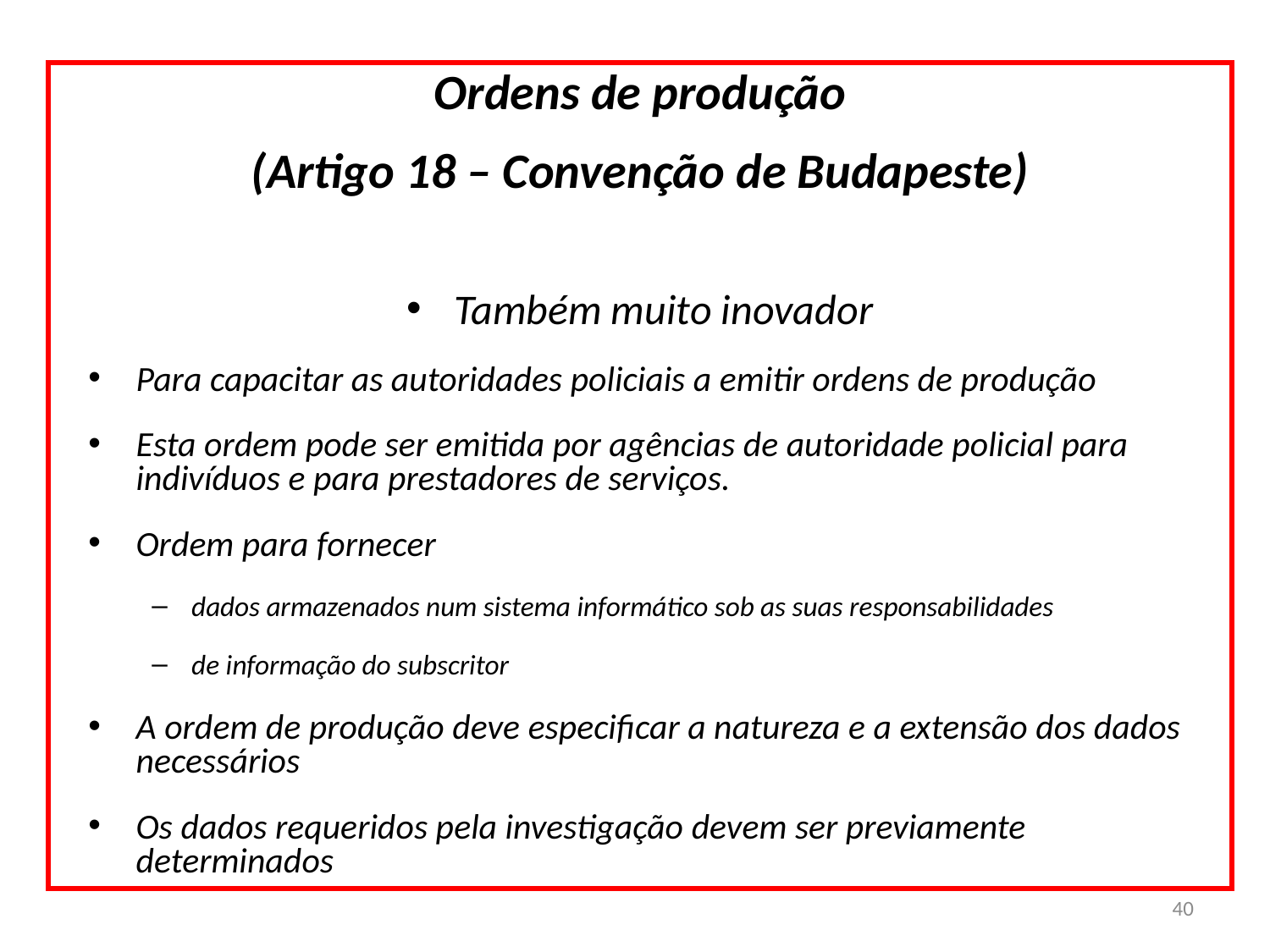

Ordens de produção
(Artigo 18 – Convenção de Budapeste)

Também muito inovador
Para capacitar as autoridades policiais a emitir ordens de produção
Esta ordem pode ser emitida por agências de autoridade policial para indivíduos e para prestadores de serviços.
Ordem para fornecer
dados armazenados num sistema informático sob as suas responsabilidades
de informação do subscritor
A ordem de produção deve especificar a natureza e a extensão dos dados necessários
Os dados requeridos pela investigação devem ser previamente determinados
40